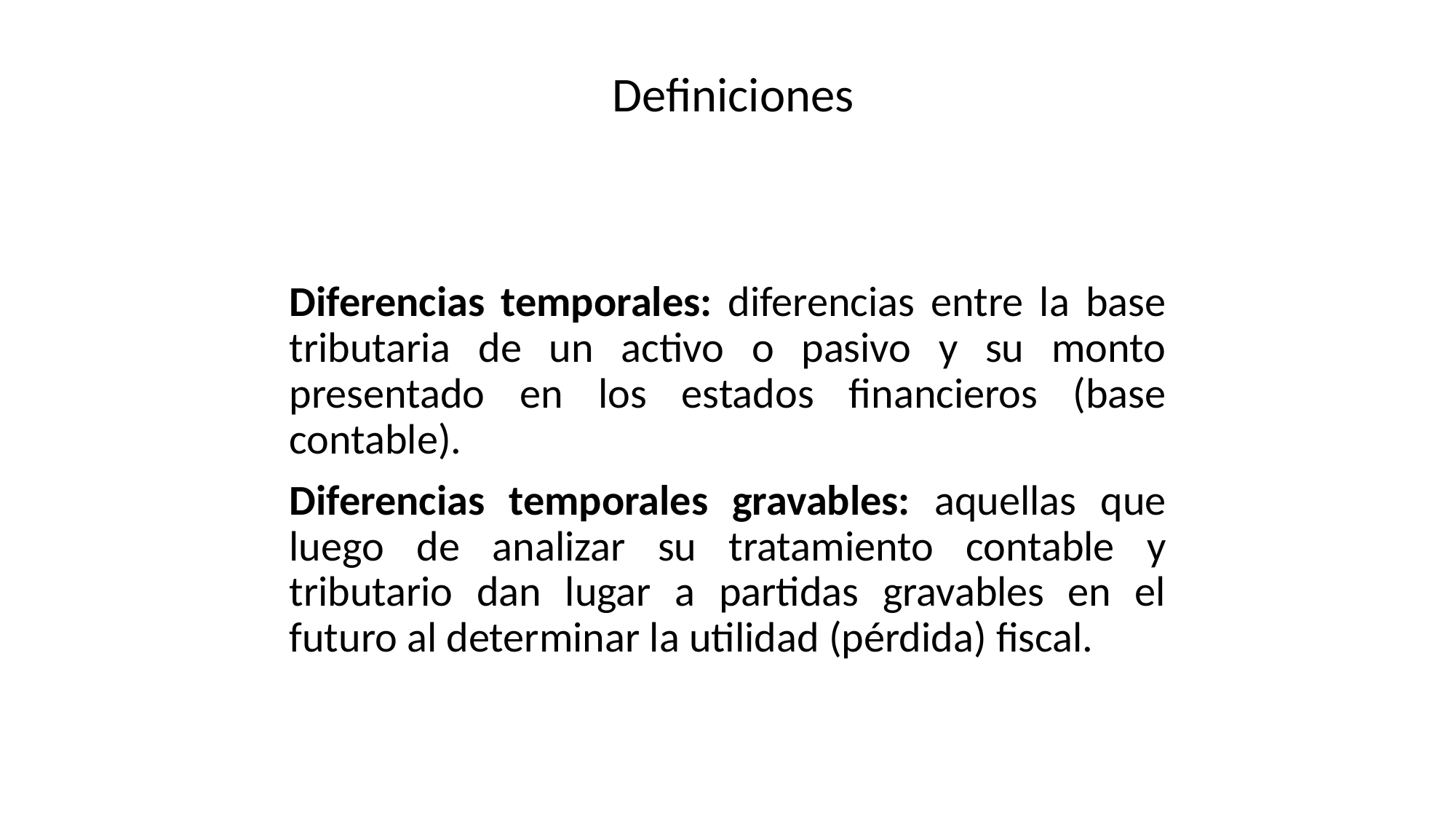

# Definiciones
Diferencias temporales: diferencias entre la base tributaria de un activo o pasivo y su monto presentado en los estados financieros (base contable).
Diferencias temporales gravables: aquellas que luego de analizar su tratamiento contable y tributario dan lugar a partidas gravables en el futuro al determinar la utilidad (pérdida) fiscal.